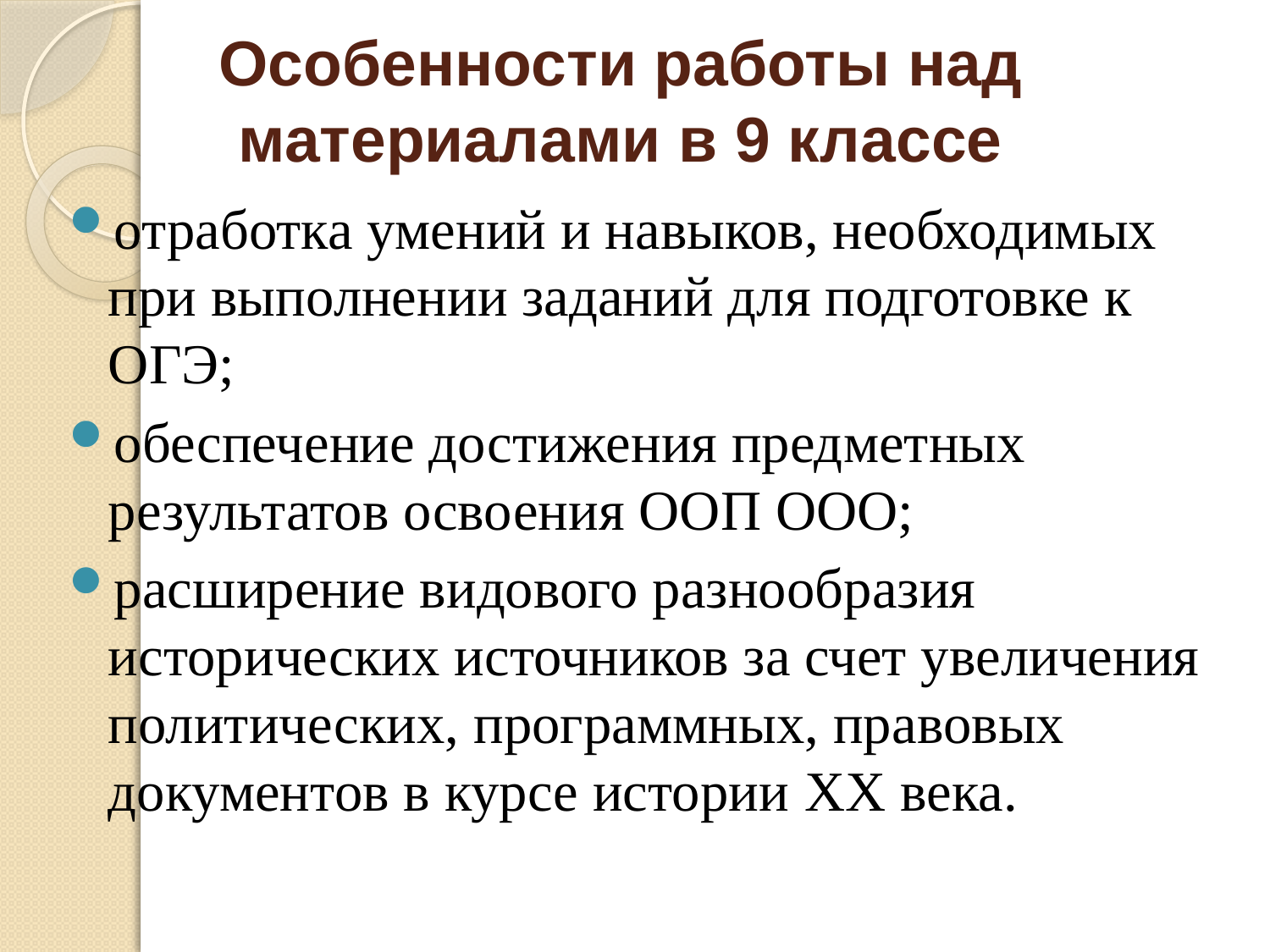

# Особенности работы над материалами в 9 классе
отработка умений и навыков, необходимых  при выполнении заданий для подготовке к ОГЭ;
обеспечение достижения предметных результатов освоения ООП ООО;
расширение видового разнообразия исторических источников за счет увеличения политических, программных, правовых документов в курсе истории XX века.